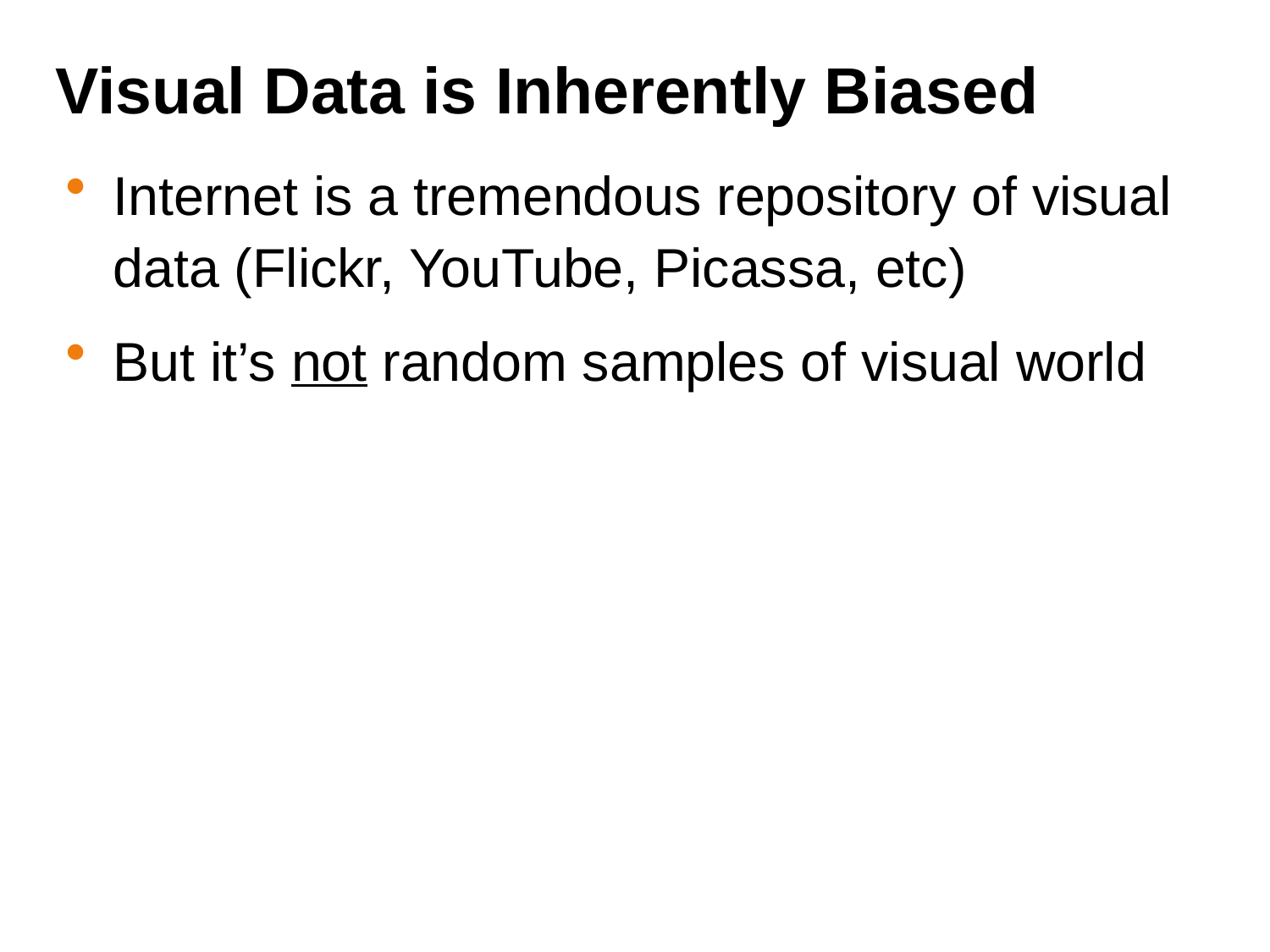

Visual Data is Inherently Biased
Internet is a tremendous repository of visual data (Flickr, YouTube, Picassa, etc)
But it’s not random samples of visual world